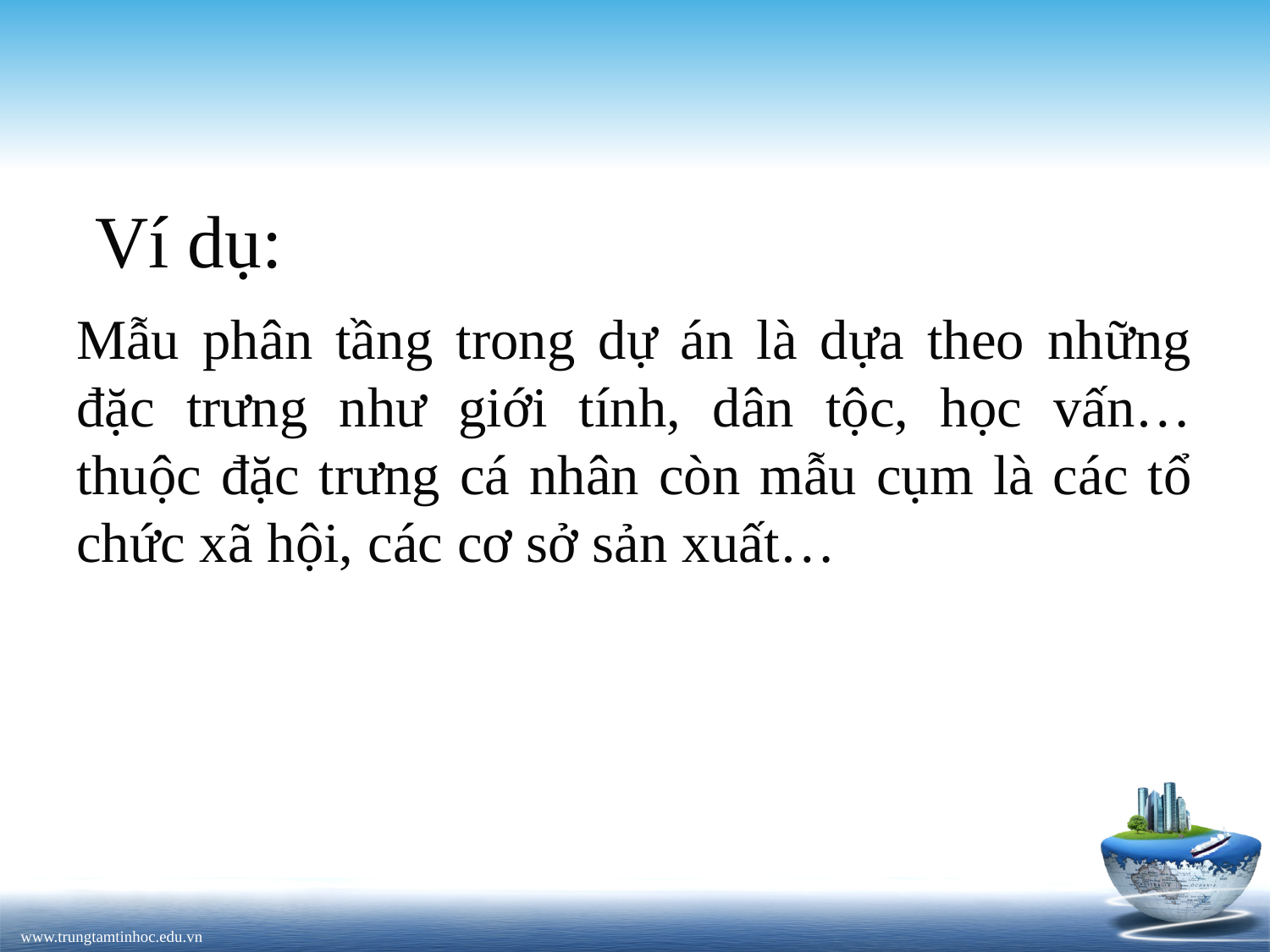

# Ví dụ:
Mẫu phân tầng trong dự án là dựa theo những đặc trưng như giới tính, dân tộc, học vấn… thuộc đặc trưng cá nhân còn mẫu cụm là các tổ chức xã hội, các cơ sở sản xuất…